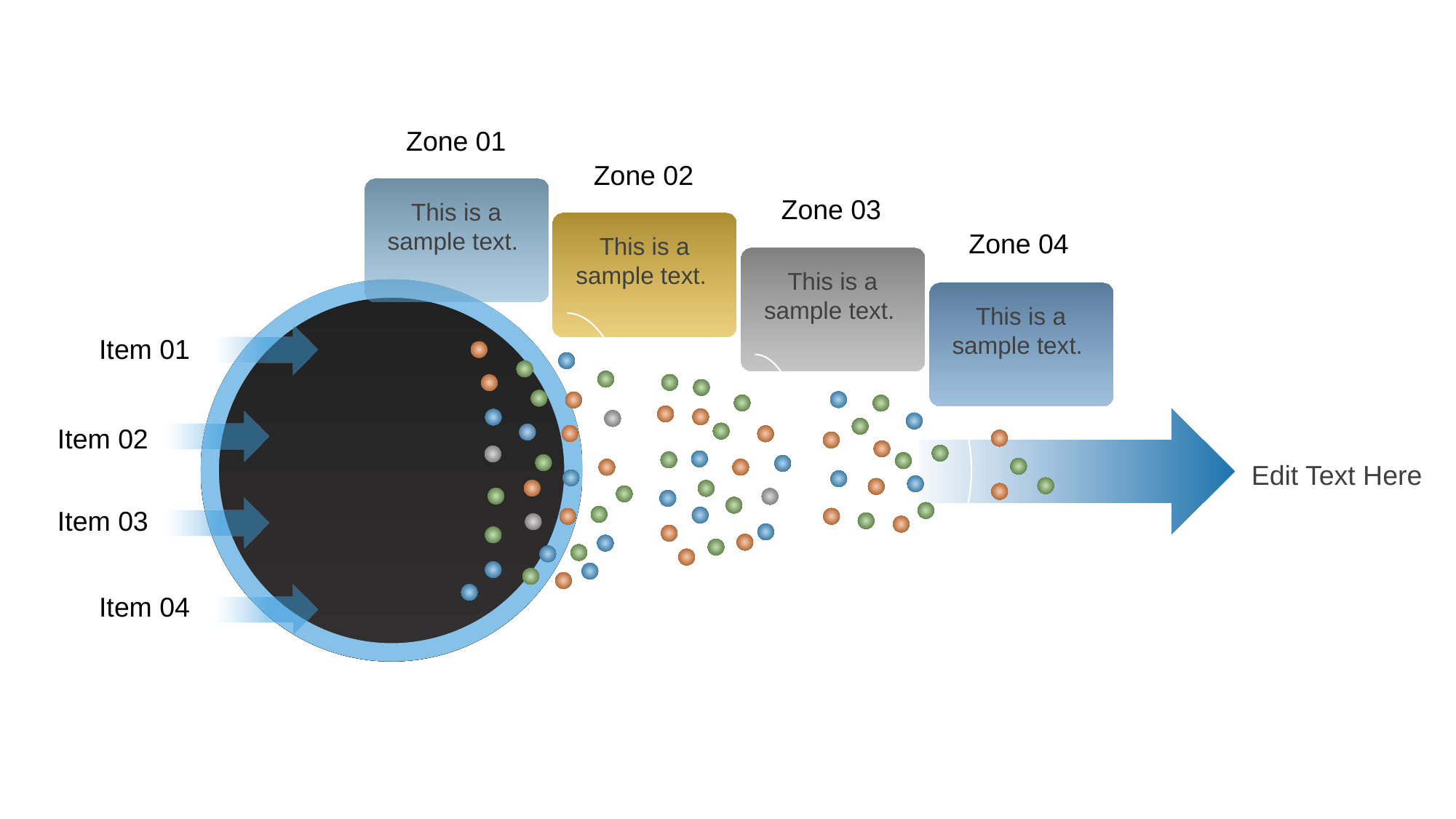

Zone 01
Zone 02
This is a sample text.

Zone 03
This is a sample text.

Zone 04
This is a sample text.

This is a sample text.

Item 01
Edit Text Here
Item 02
Item 03
Item 04